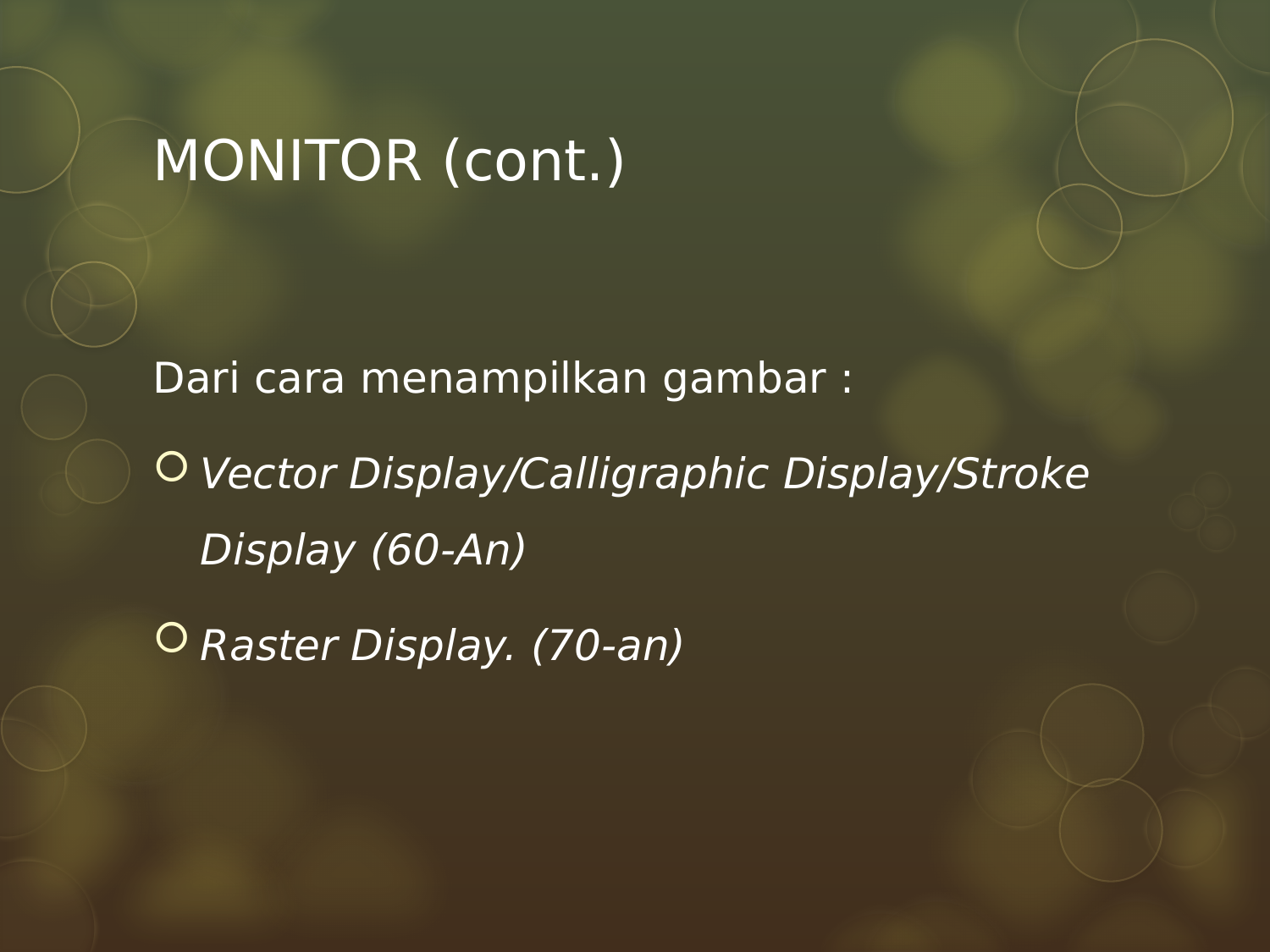

# MONITOR (cont.)
Dari cara menampilkan gambar :
Vector Display/Calligraphic Display/Stroke Display (60-An)
Raster Display. (70-an)